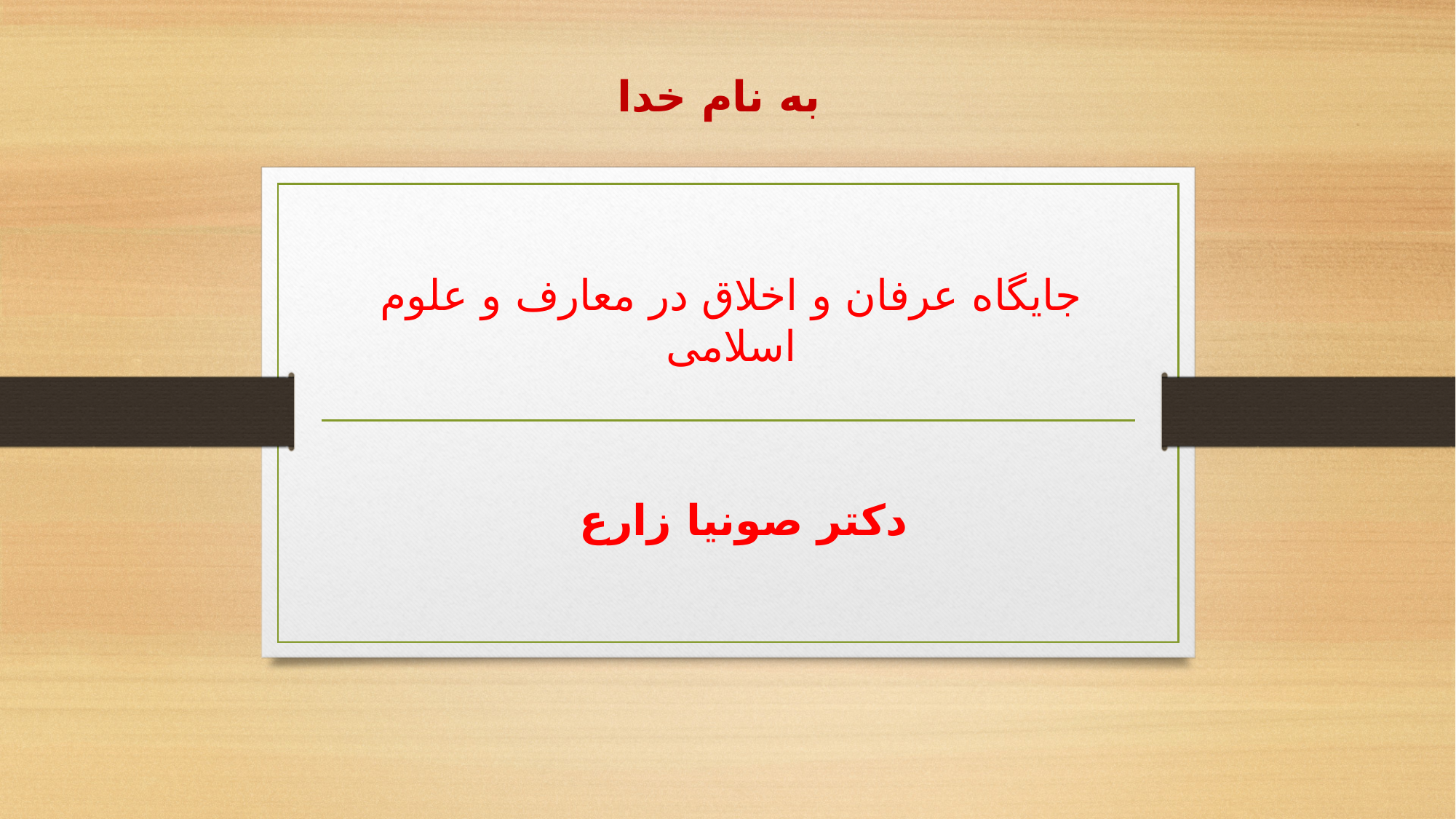

به نام خدا
جایگاه عرفان و اخلاق در معارف و علوم اسلامی
دکتر صونیا زارع